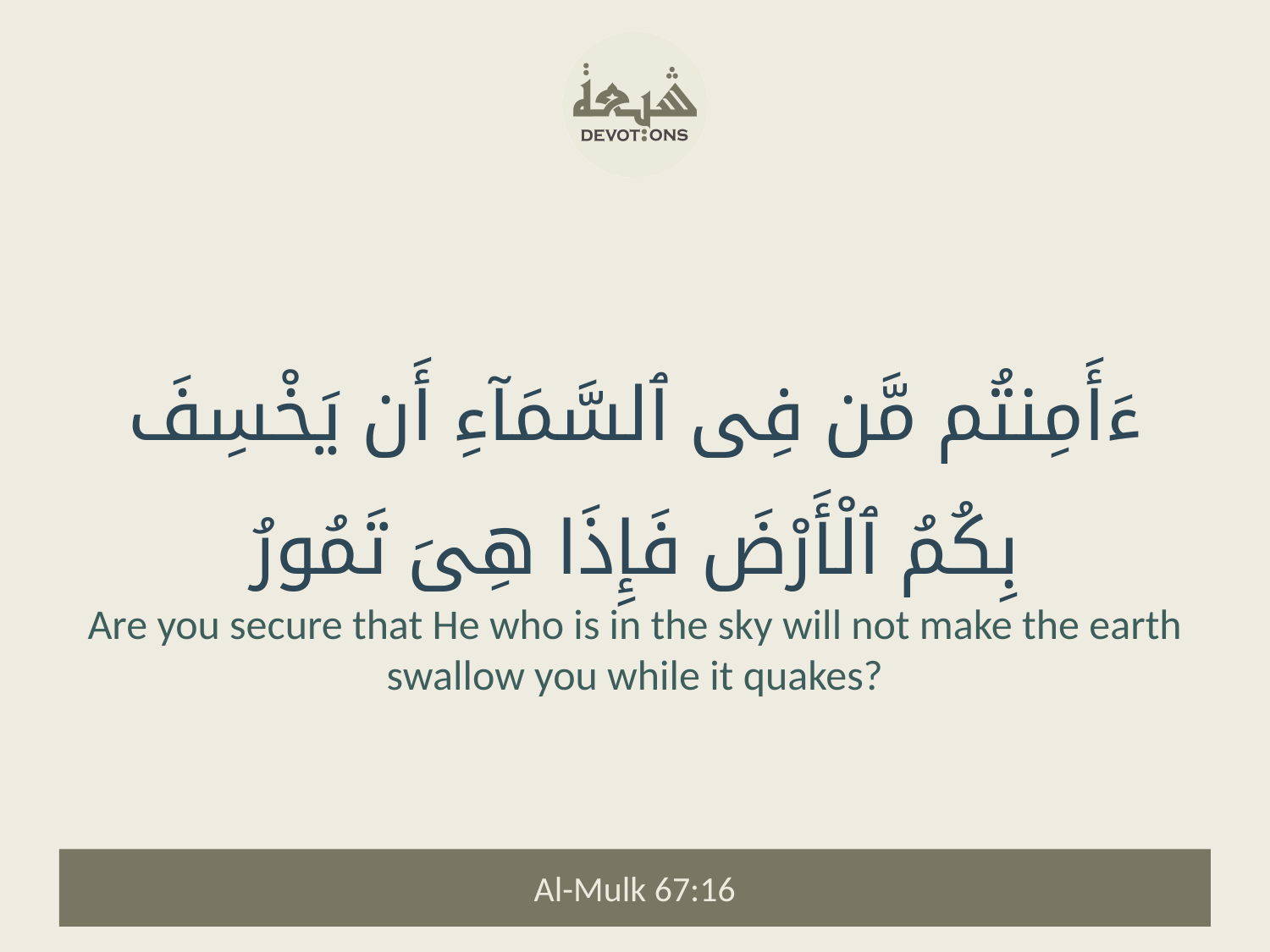

ءَأَمِنتُم مَّن فِى ٱلسَّمَآءِ أَن يَخْسِفَ بِكُمُ ٱلْأَرْضَ فَإِذَا هِىَ تَمُورُ
Are you secure that He who is in the sky will not make the earth swallow you while it quakes?
Al-Mulk 67:16